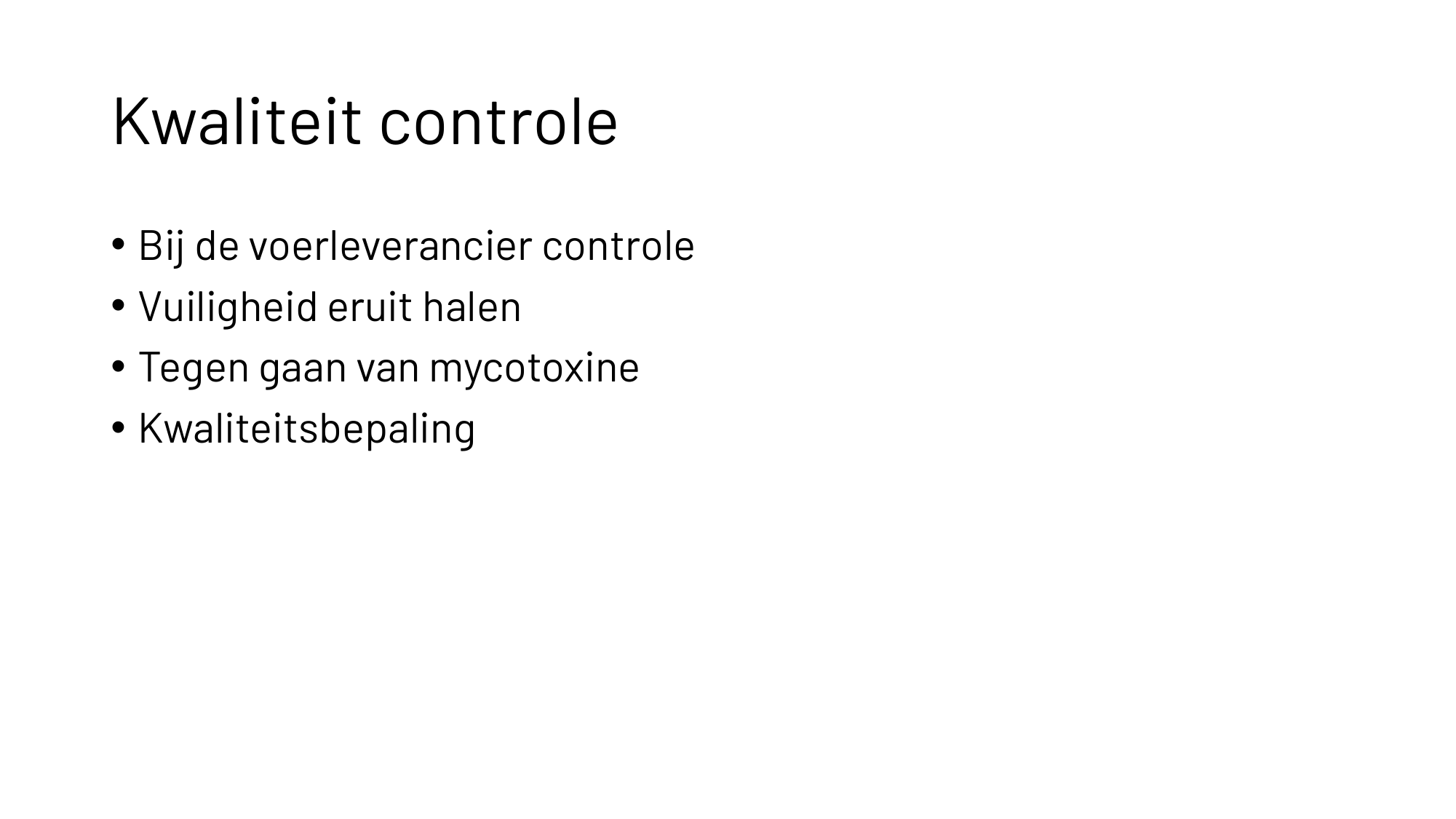

# Kwaliteit controle
Bij de voerleverancier controle
Vuiligheid eruit halen
Tegen gaan van mycotoxine
Kwaliteitsbepaling